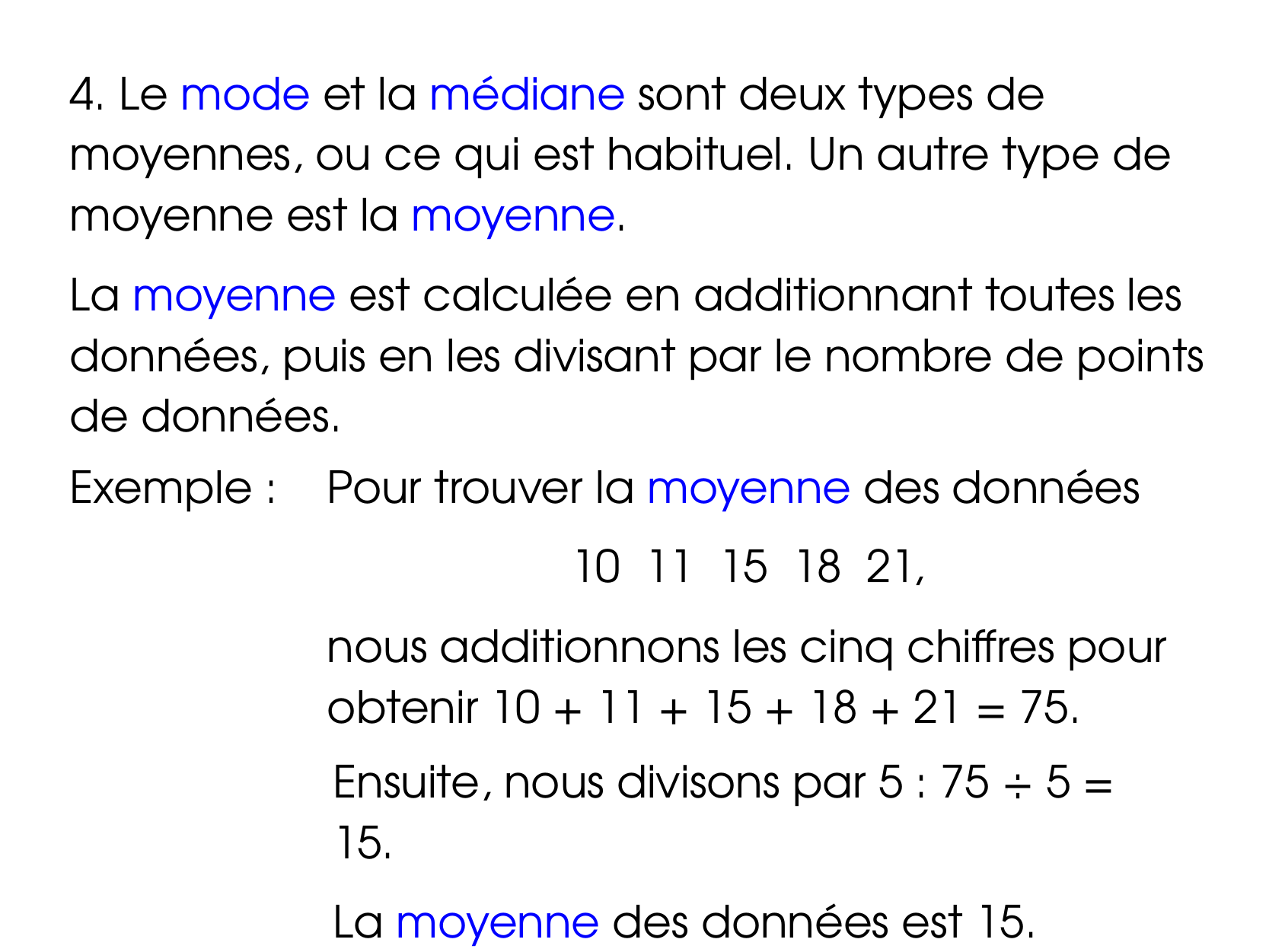

4. Le mode et la médiane sont deux types de moyennes, ou ce qui est habituel. Un autre type de moyenne est la moyenne.
La moyenne est calculée en additionnant toutes les données, puis en les divisant par le nombre de points de données.
Exemple :
Pour trouver la moyenne des données
10  11  15  18  21,
nous additionnons les cinq chiffres pour obtenir 10 + 11 + 15 + 18 + 21 = 75.
Ensuite, nous divisons par 5 : 75 ÷ 5 = 15.
La moyenne des données est 15.